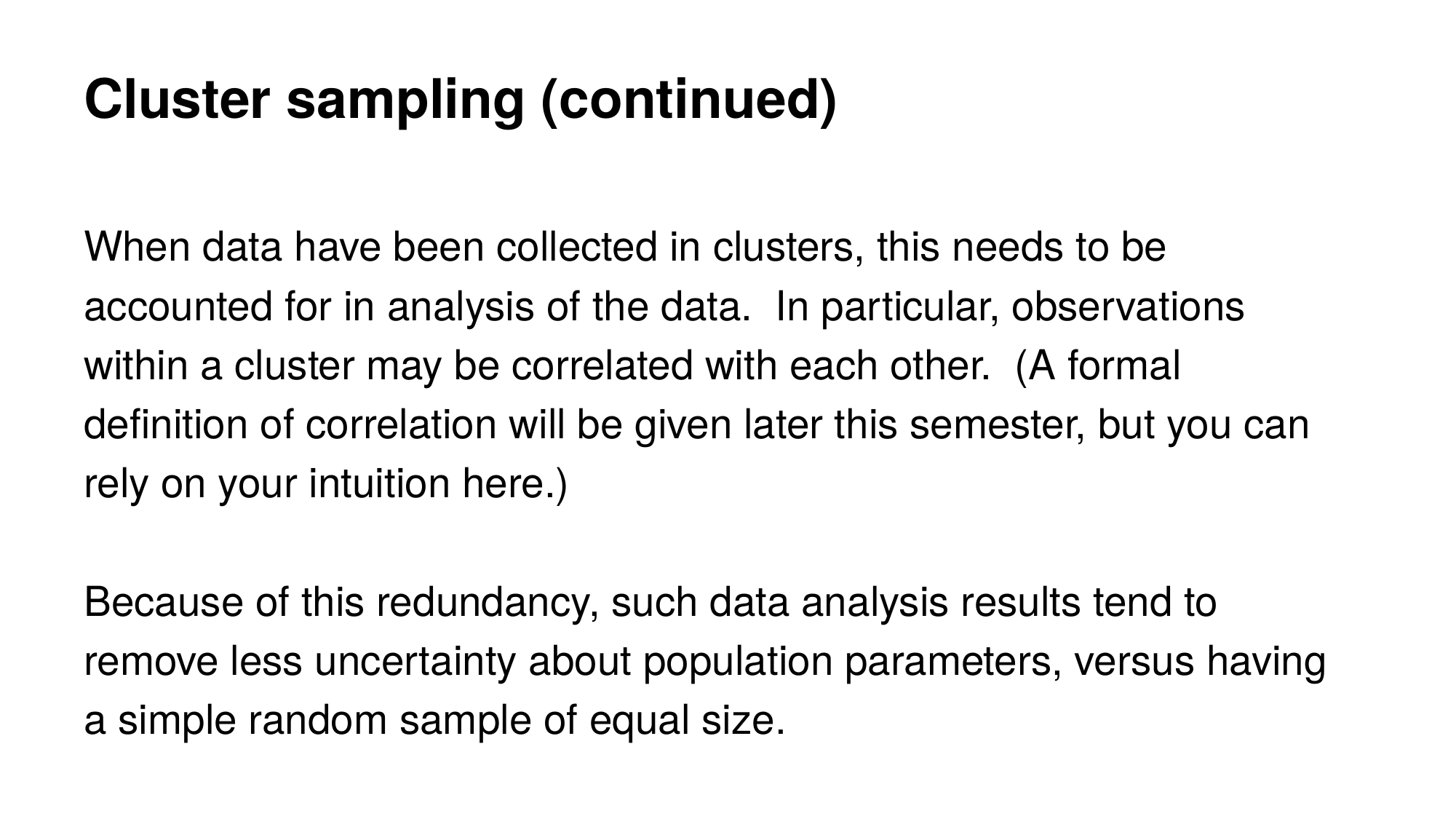

# Cluster sampling (continued)
When data have been collected in clusters, this needs to be accounted for in analysis of the data.  In particular, observations within a cluster may be correlated with each other.  (A formal definition of correlation will be given later this semester, but you can rely on your intuition here.)

Because of this redundancy, such data analysis results tend to remove less uncertainty about population parameters, versus having a simple random sample of equal size.